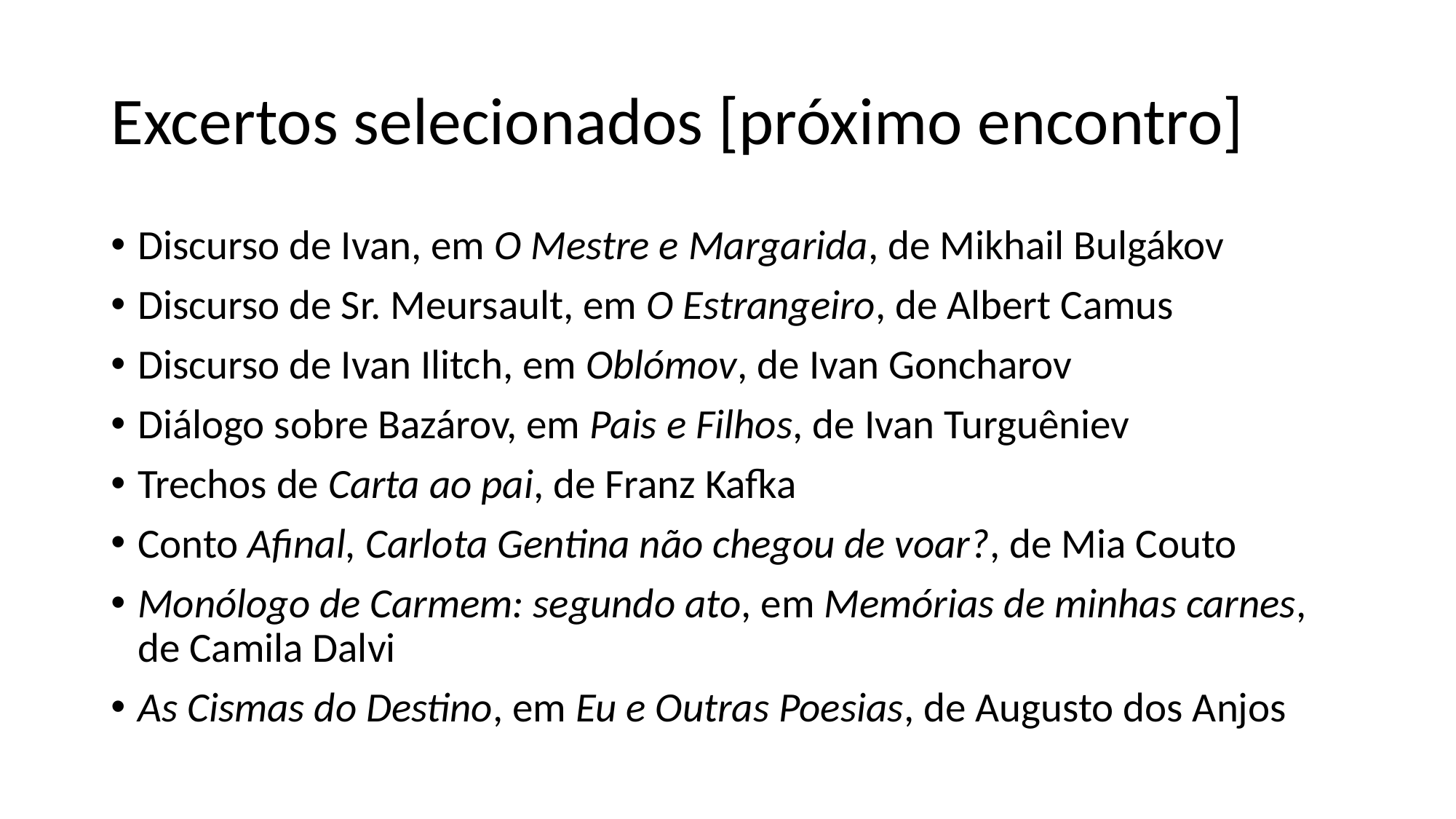

# Excertos selecionados [próximo encontro]
Discurso de Ivan, em O Mestre e Margarida, de Mikhail Bulgákov
Discurso de Sr. Meursault, em O Estrangeiro, de Albert Camus
Discurso de Ivan Ilitch, em Oblómov, de Ivan Goncharov
Diálogo sobre Bazárov, em Pais e Filhos, de Ivan Turguêniev
Trechos de Carta ao pai, de Franz Kafka
Conto Afinal, Carlota Gentina não chegou de voar?, de Mia Couto
Monólogo de Carmem: segundo ato, em Memórias de minhas carnes, de Camila Dalvi
As Cismas do Destino, em Eu e Outras Poesias, de Augusto dos Anjos